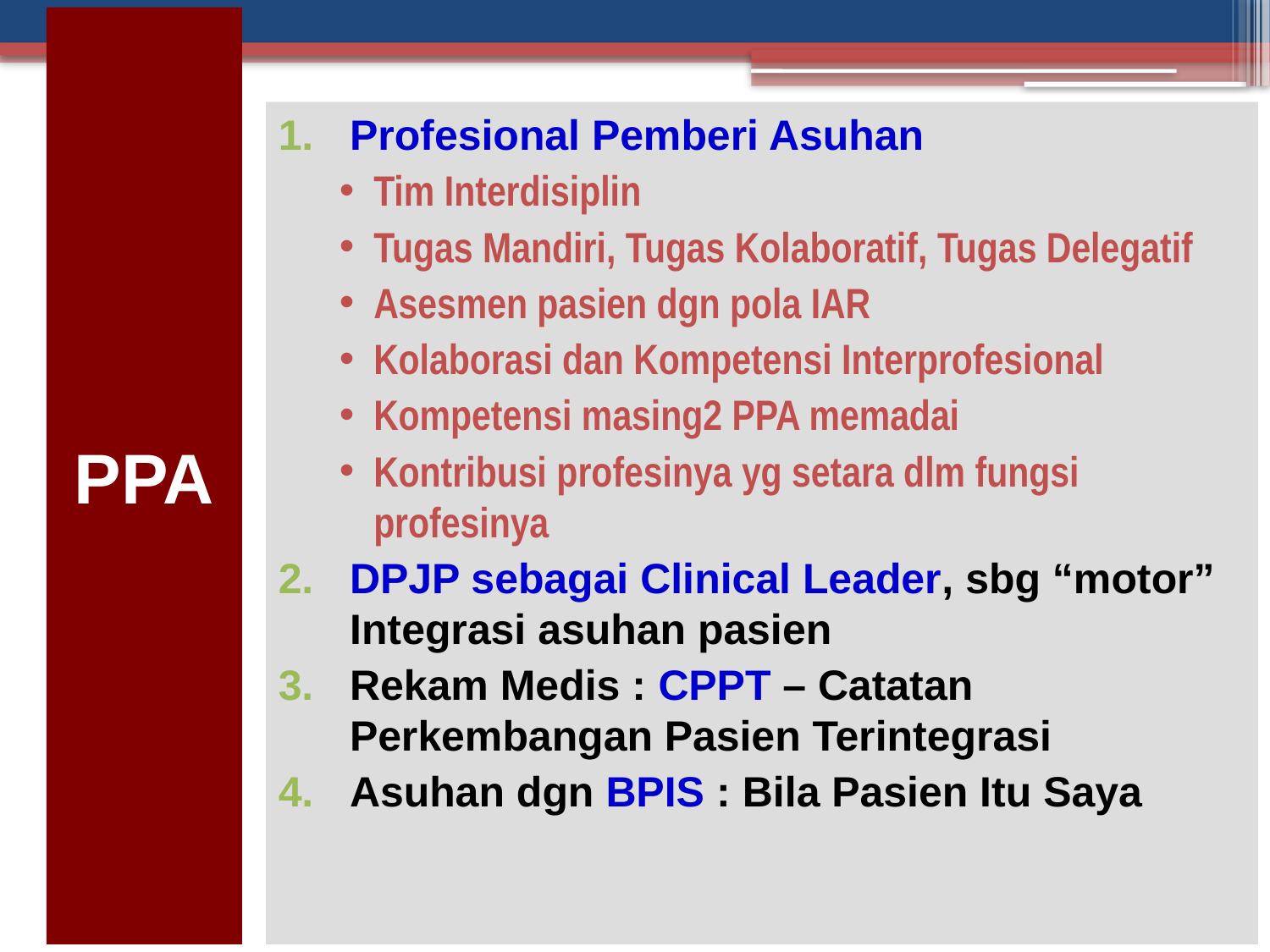

Profesional Pemberi Asuhan
Tim Interdisiplin
Tugas Mandiri, Tugas Kolaboratif, Tugas Delegatif
Asesmen pasien dgn pola IAR
Kolaborasi dan Kompetensi Interprofesional
Kompetensi masing2 PPA memadai
Kontribusi profesinya yg setara dlm fungsi profesinya
DPJP sebagai Clinical Leader, sbg “motor” Integrasi asuhan pasien
Rekam Medis : CPPT – Catatan Perkembangan Pasien Terintegrasi
Asuhan dgn BPIS : Bila Pasien Itu Saya
PPA